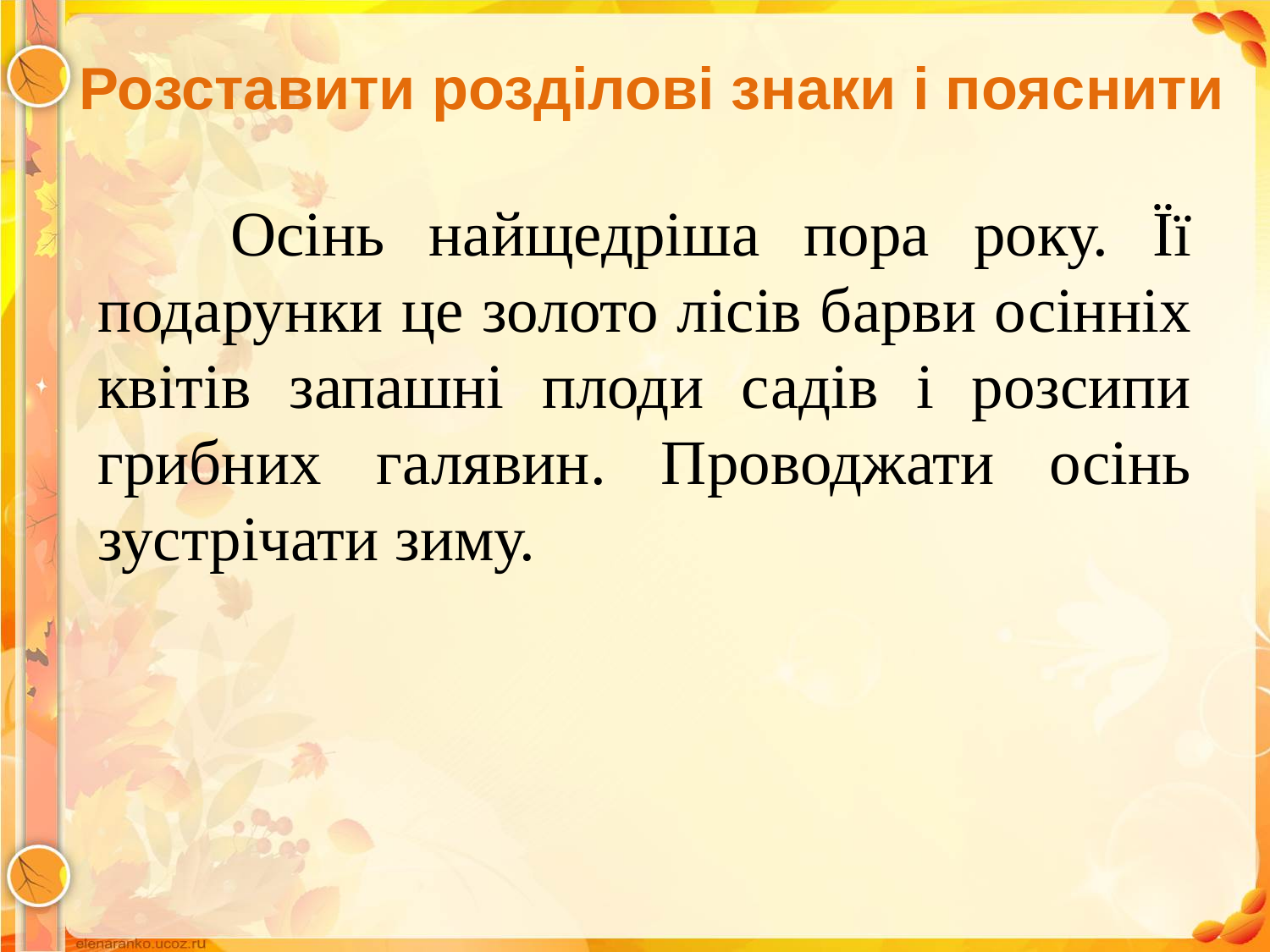

# Розставити розділові знаки і пояснити
   Осінь найщедріша пора року. Її подарунки це золото лісів барви осінніх квітів запашні плоди садів і розсипи грибних галявин. Проводжати осінь зустрічати зиму.